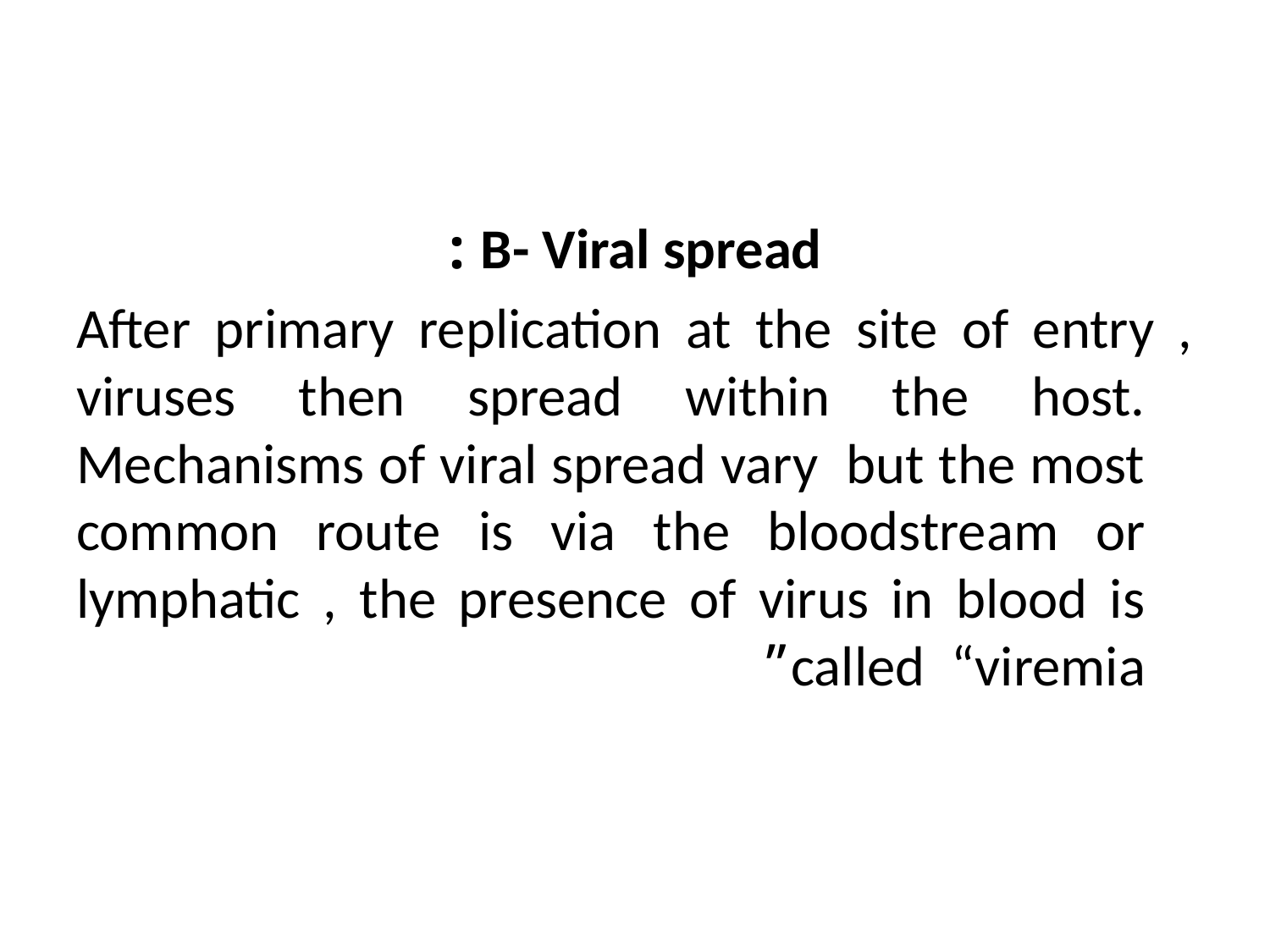

B- Viral spread :
After primary replication at the site of entry , viruses then spread within the host. Mechanisms of viral spread vary  but the most common route is via the bloodstream or lymphatic , the presence of virus in blood is called “viremia”